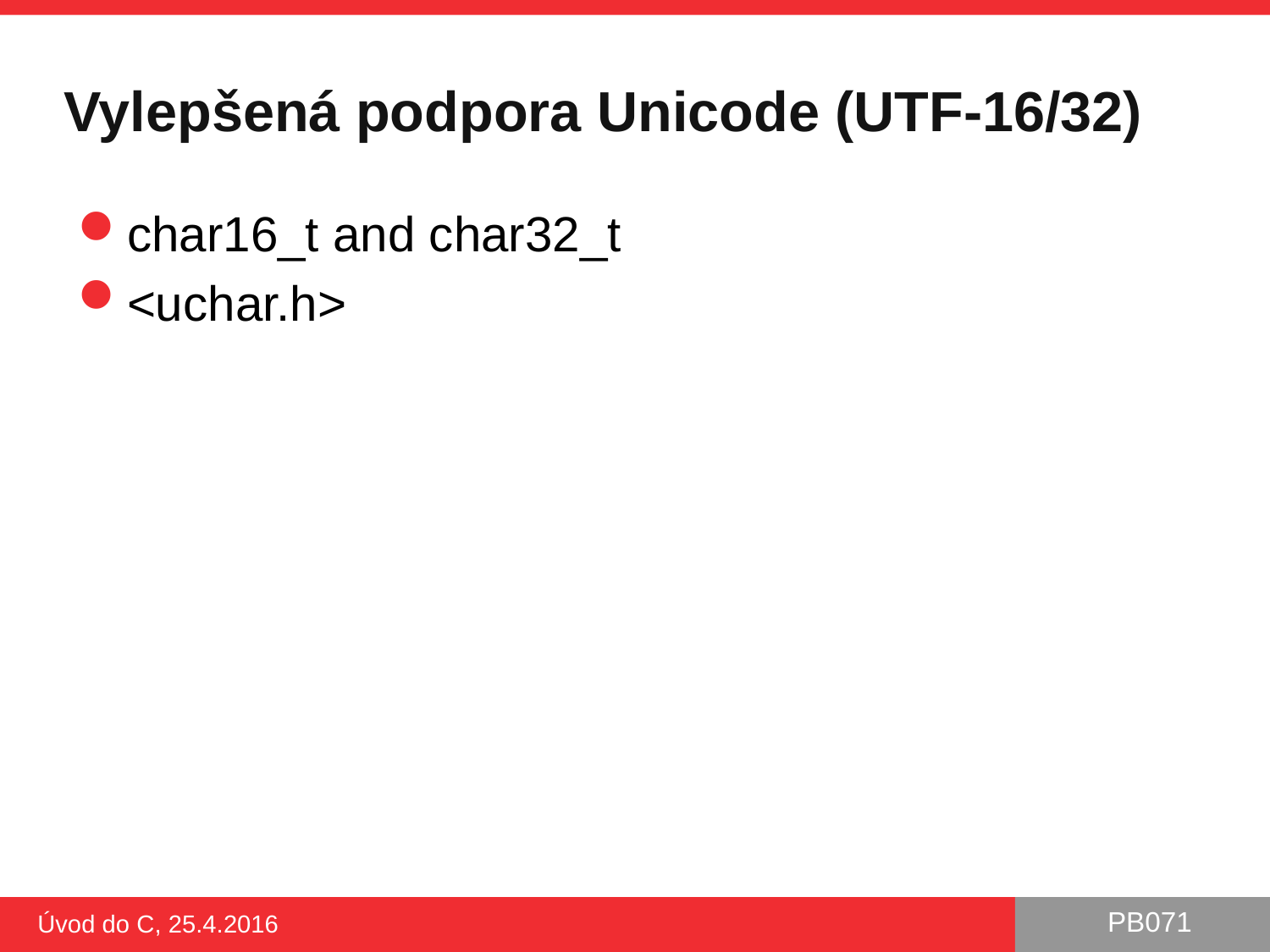

# Vylepšená podpora Unicode (UTF-16/32)
char16_t and char32_t
<uchar.h>
Úvod do C, 25.4.2016